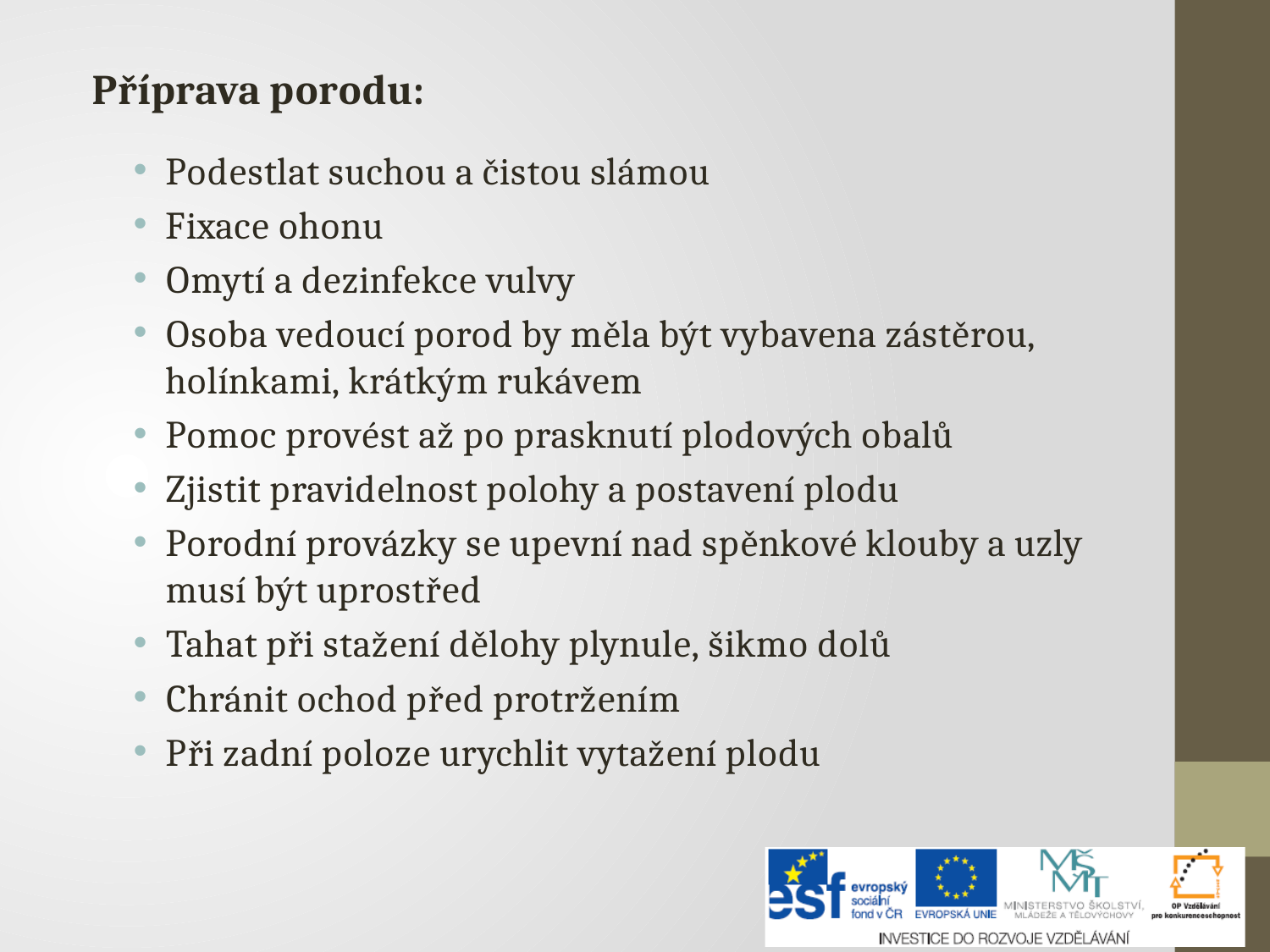

Příprava porodu:

Podestlat suchou a čistou slámou
Fixace ohonu
Omytí a dezinfekce vulvy
Osoba vedoucí porod by měla být vybavena zástěrou, holínkami, krátkým rukávem
Pomoc provést až po prasknutí plodových obalů
Zjistit pravidelnost polohy a postavení plodu
Porodní provázky se upevní nad spěnkové klouby a uzly musí být uprostřed
Tahat při stažení dělohy plynule, šikmo dolů
Chránit ochod před protržením
Při zadní poloze urychlit vytažení plodu